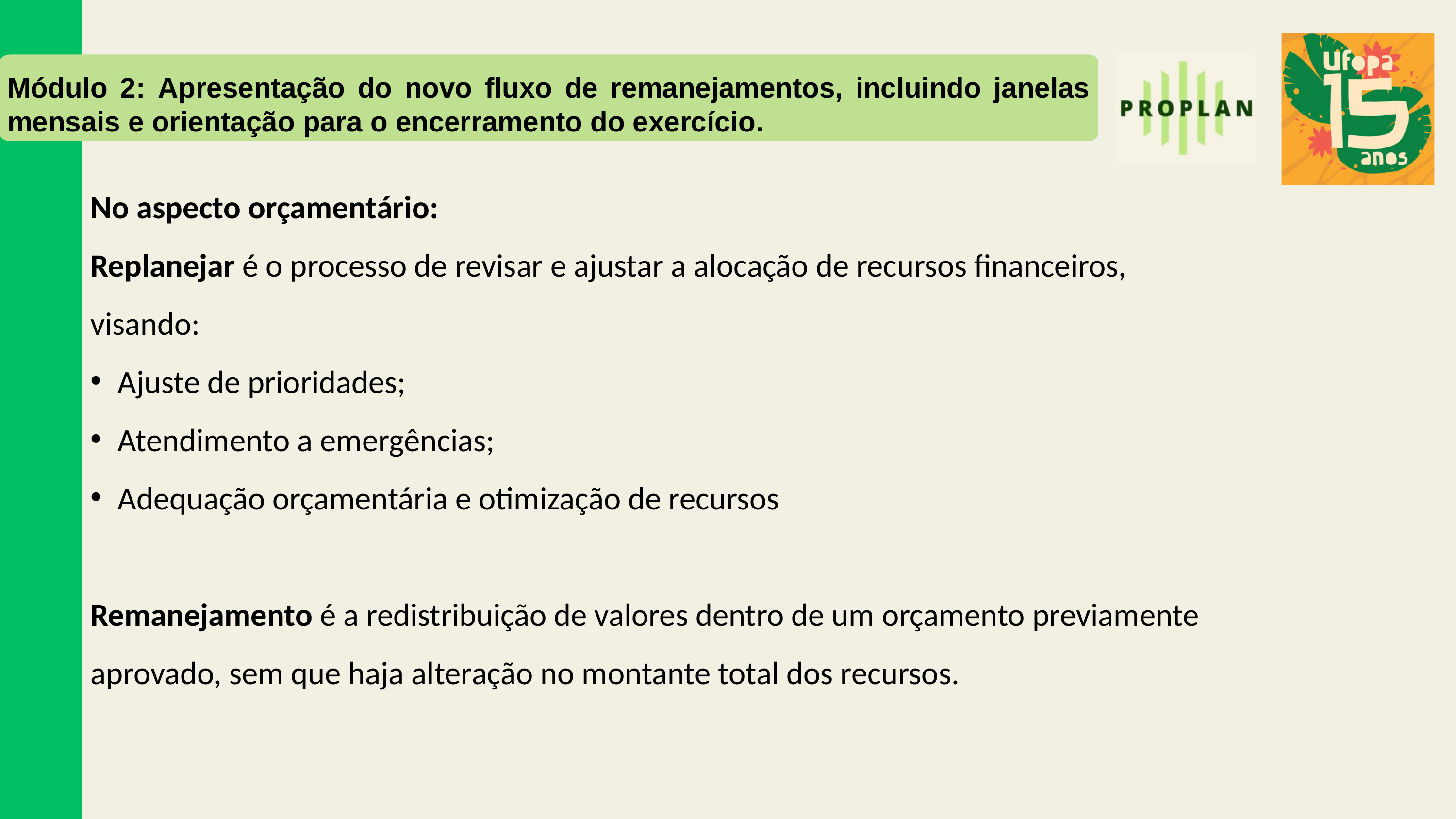

# Módulo 2: Apresentação do novo fluxo de remanejamentos, incluindo janelas mensais e orientação para o encerramento do exercício.

No aspecto orçamentário:
Replanejar é o processo de revisar e ajustar a alocação de recursos financeiros, visando:
Ajuste de prioridades;
Atendimento a emergências;
Adequação orçamentária e otimização de recursos

Remanejamento é a redistribuição de valores dentro de um orçamento previamente aprovado, sem que haja alteração no montante total dos recursos.